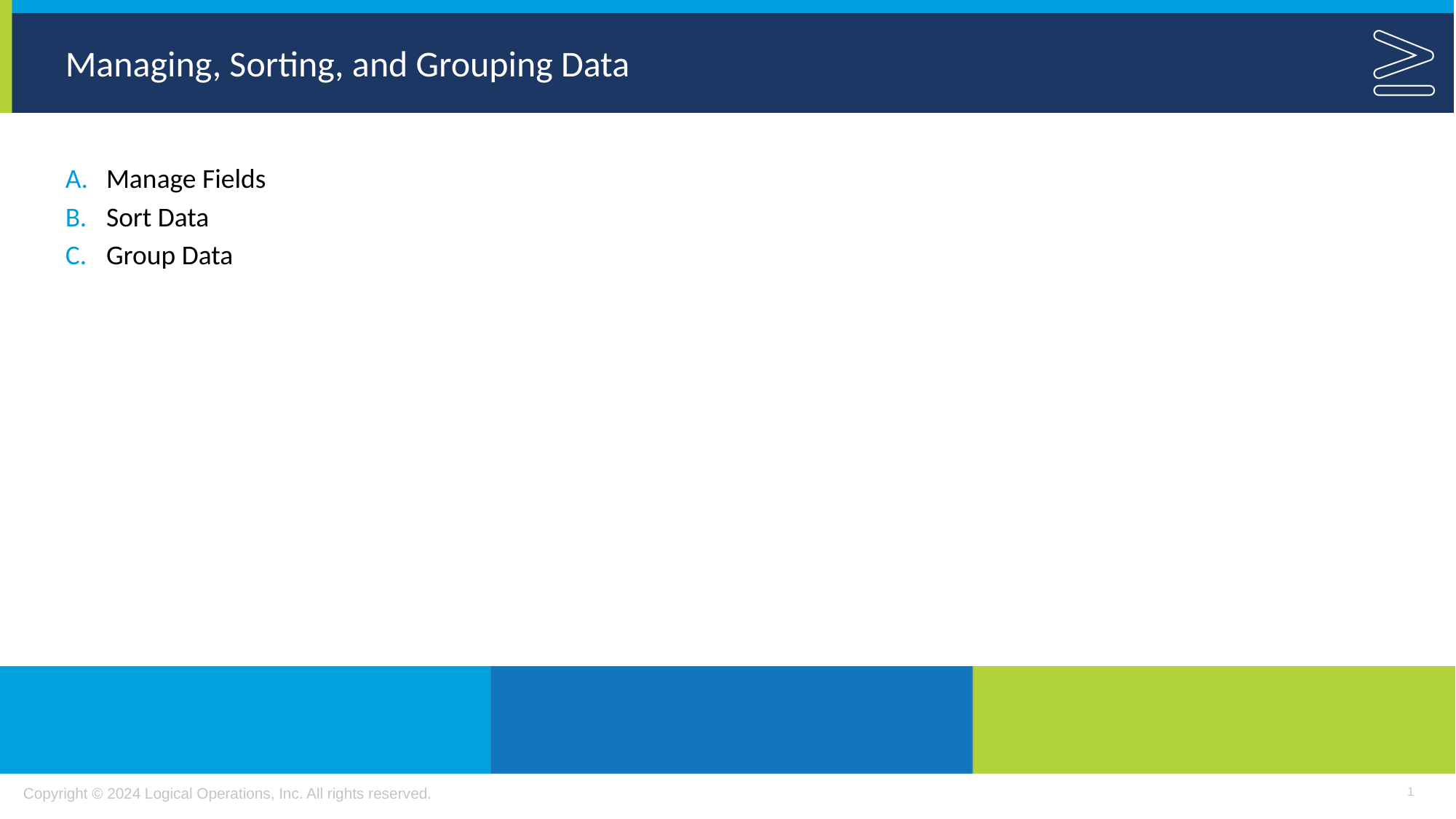

# Managing, Sorting, and Grouping Data
Manage Fields
Sort Data
Group Data
1